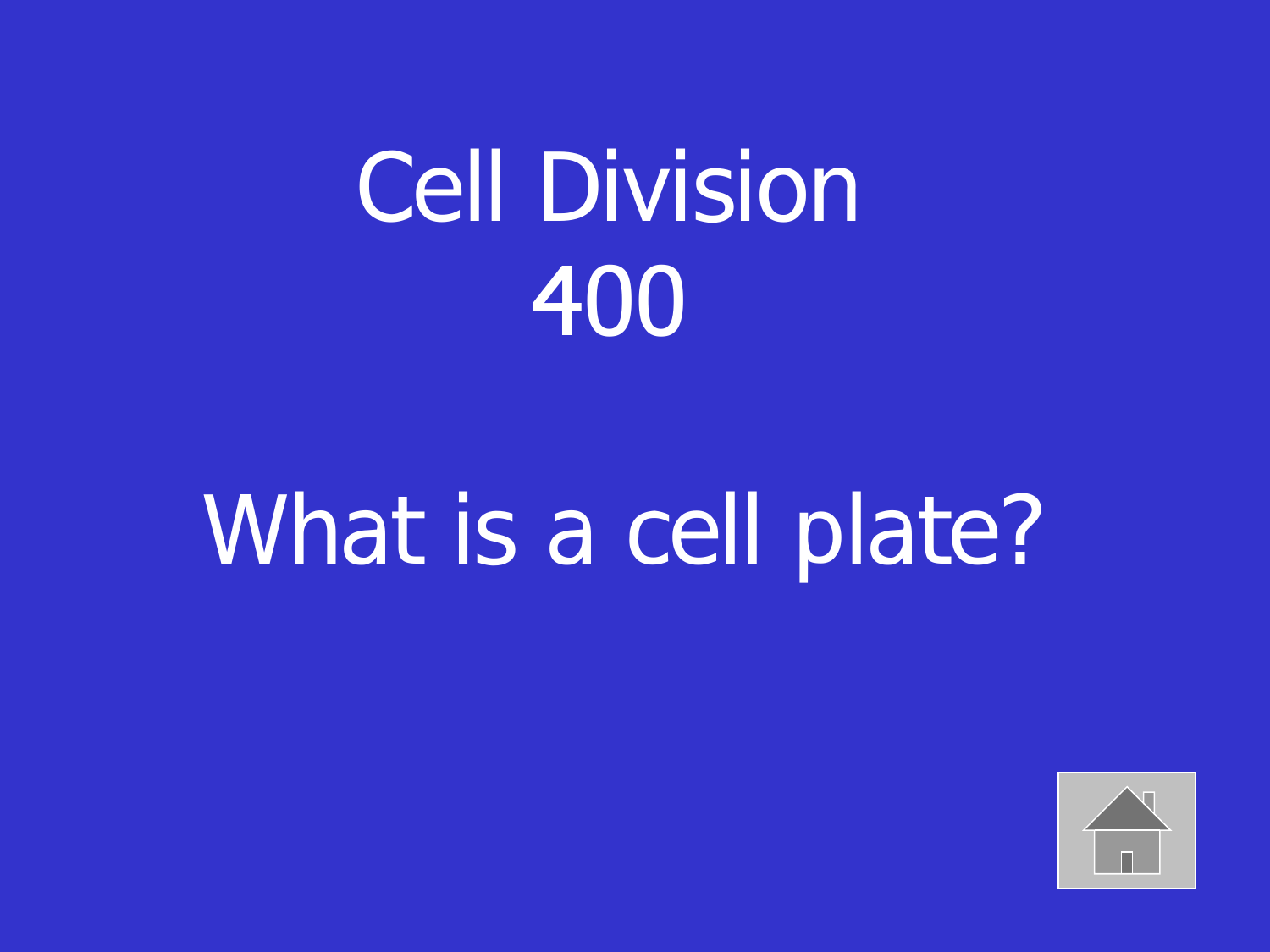

# Cell Division 400 What is a cell plate?